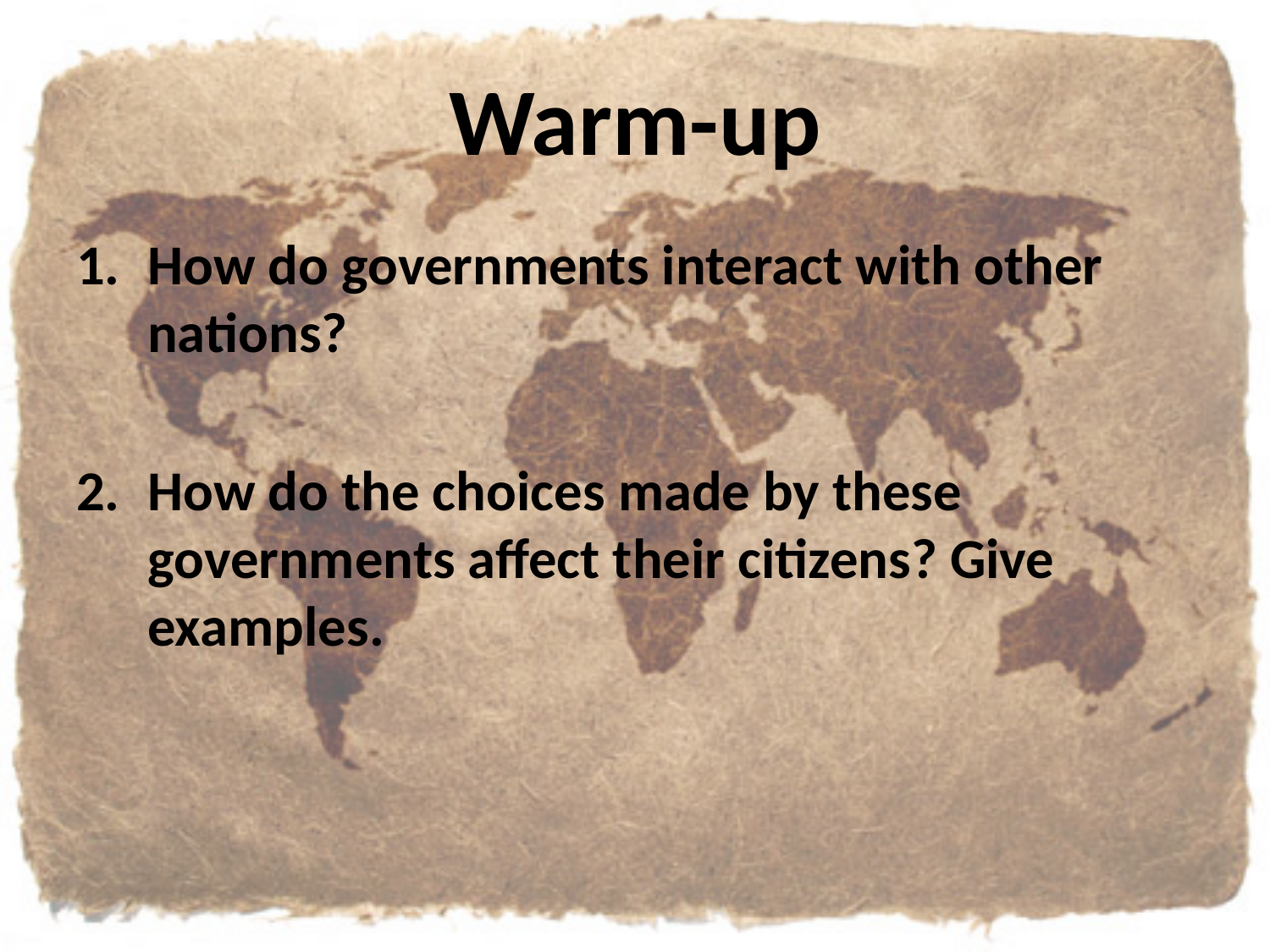

# Warm-up
How do governments interact with other nations?

How do the choices made by these governments affect their citizens? Give examples.